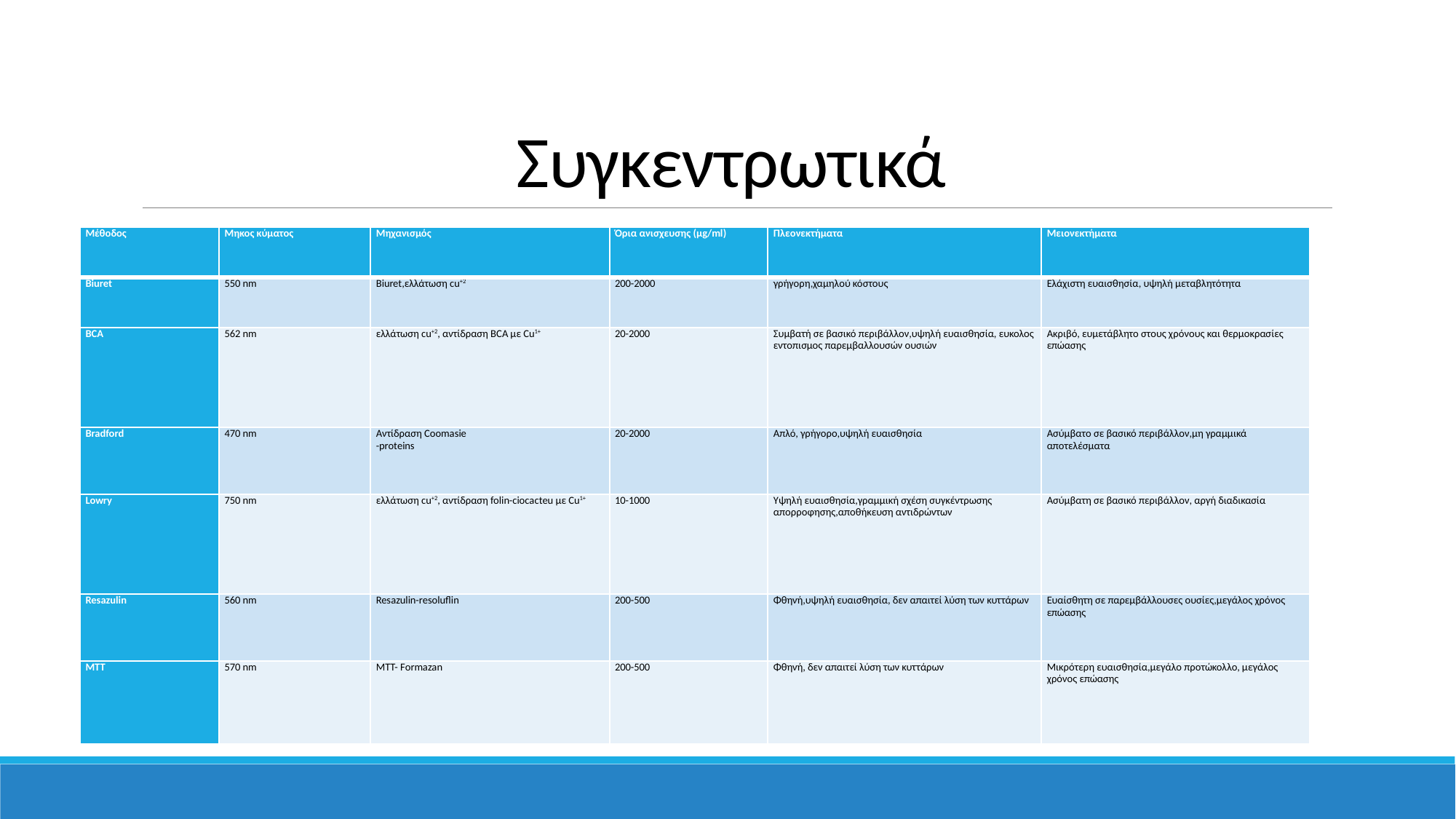

# Συγκεντρωτικά
| Μέθοδος | Μηκος κύματος | Μηχανισμός | Όρια ανισχευσης (μg/ml) | Πλεονεκτήματα | Μειονεκτήματα |
| --- | --- | --- | --- | --- | --- |
| Biuret | 550 nm | Biuret,ελλάτωση cu+2 | 200-2000 | γρήγορη,χαμηλού κόστους | Ελάχιστη ευαισθησία, υψηλή μεταβλητότητα |
| BCA | 562 nm | ελλάτωση cu+2, αντίδραση BCA με Cu1+ | 20-2000 | Συμβατή σε βασικό περιβάλλον,υψηλή ευαισθησία, ευκολος εντοπισμος παρεμβαλλουσών ουσιών | Ακριβό, ευμετάβλητο στους χρόνους και θερμοκρασίες επώασης |
| Bradford | 470 nm | Αντίδραση Coomasie -proteins | 20-2000 | Απλό, γρήγορο,υψηλή ευαισθησία | Ασύμβατο σε βασικό περιβάλλον,μη γραμμικά αποτελέσματα |
| Lowry | 750 nm | ελλάτωση cu+2, αντίδραση folin-ciocacteu με Cu1+ | 10-1000 | Υψηλή ευαισθησία,γραμμική σχέση συγκέντρωσης απορροφησης,αποθήκευση αντιδρώντων | Ασύμβατη σε βασικό περιβάλλον, αργή διαδικασία |
| Resazulin | 560 nm | Resazulin-resoluflin | 200-500 | Φθηνή,υψηλή ευαισθησία, δεν απαιτεί λύση των κυττάρων | Ευαίσθητη σε παρεμβάλλουσες ουσίες,μεγάλος χρόνος επώασης |
| MTT | 570 nm | MTT- Formazan | 200-500 | Φθηνή, δεν απαιτεί λύση των κυττάρων | Μικρότερη ευαισθησία,μεγάλο προτώκολλο, μεγάλος χρόνος επώασης |